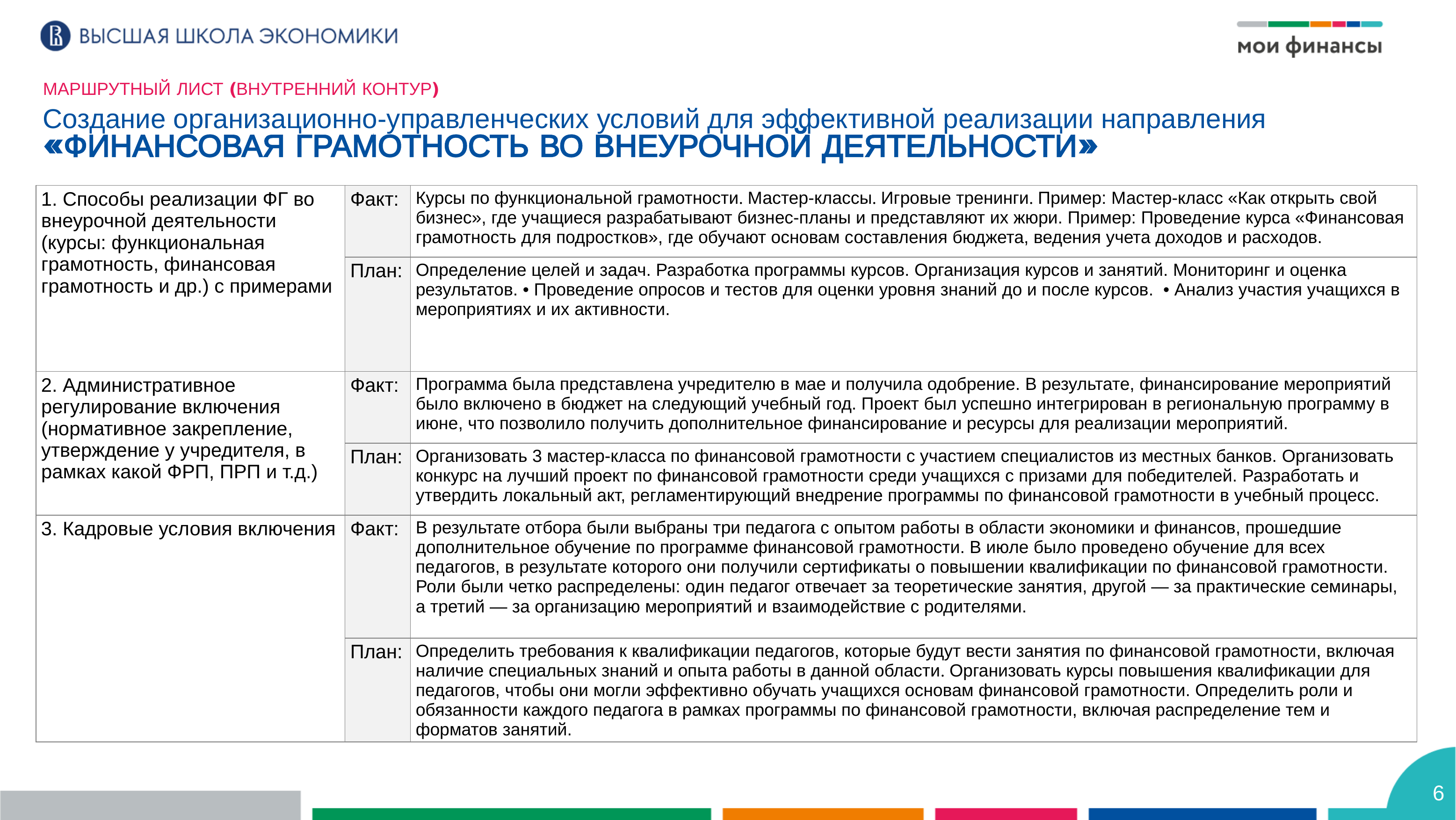

Маршрутный лист (внутренний контур)
Создание организационно-управленческих условий для эффективной реализации направления
«Финансовая грамотность во внеурочной деятельности»
| 1. Способы реализации ФГ во внеурочной деятельности (курсы: функциональная грамотность, финансовая грамотность и др.) с примерами | Факт: | Курсы по функциональной грамотности. Мастер-классы. Игровые тренинги. Пример: Мастер-класс «Как открыть свой бизнес», где учащиеся разрабатывают бизнес-планы и представляют их жюри. Пример: Проведение курса «Финансовая грамотность для подростков», где обучают основам составления бюджета, ведения учета доходов и расходов. |
| --- | --- | --- |
|  | План: | Определение целей и задач. Разработка программы курсов. Организация курсов и занятий. Мониторинг и оценка результатов. • Проведение опросов и тестов для оценки уровня знаний до и после курсов.  • Анализ участия учащихся в мероприятиях и их активности. |
| 2. Административное регулирование включения (нормативное закрепление, утверждение у учредителя, в рамках какой ФРП, ПРП и т.д.) | Факт: | Программа была представлена учредителю в мае и получила одобрение. В результате, финансирование мероприятий было включено в бюджет на следующий учебный год. Проект был успешно интегрирован в региональную программу в июне, что позволило получить дополнительное финансирование и ресурсы для реализации мероприятий. |
|  | План: | Организовать 3 мастер-класса по финансовой грамотности с участием специалистов из местных банков. Организовать конкурс на лучший проект по финансовой грамотности среди учащихся с призами для победителей. Разработать и утвердить локальный акт, регламентирующий внедрение программы по финансовой грамотности в учебный процесс. |
| 3. Кадровые условия включения | Факт: | В результате отбора были выбраны три педагога с опытом работы в области экономики и финансов, прошедшие дополнительное обучение по программе финансовой грамотности. В июле было проведено обучение для всех педагогов, в результате которого они получили сертификаты о повышении квалификации по финансовой грамотности. Роли были четко распределены: один педагог отвечает за теоретические занятия, другой — за практические семинары, а третий — за организацию мероприятий и взаимодействие с родителями. |
|  | План: | Определить требования к квалификации педагогов, которые будут вести занятия по финансовой грамотности, включая наличие специальных знаний и опыта работы в данной области. Организовать курсы повышения квалификации для педагогов, чтобы они могли эффективно обучать учащихся основам финансовой грамотности. Определить роли и обязанности каждого педагога в рамках программы по финансовой грамотности, включая распределение тем и форматов занятий. |
6